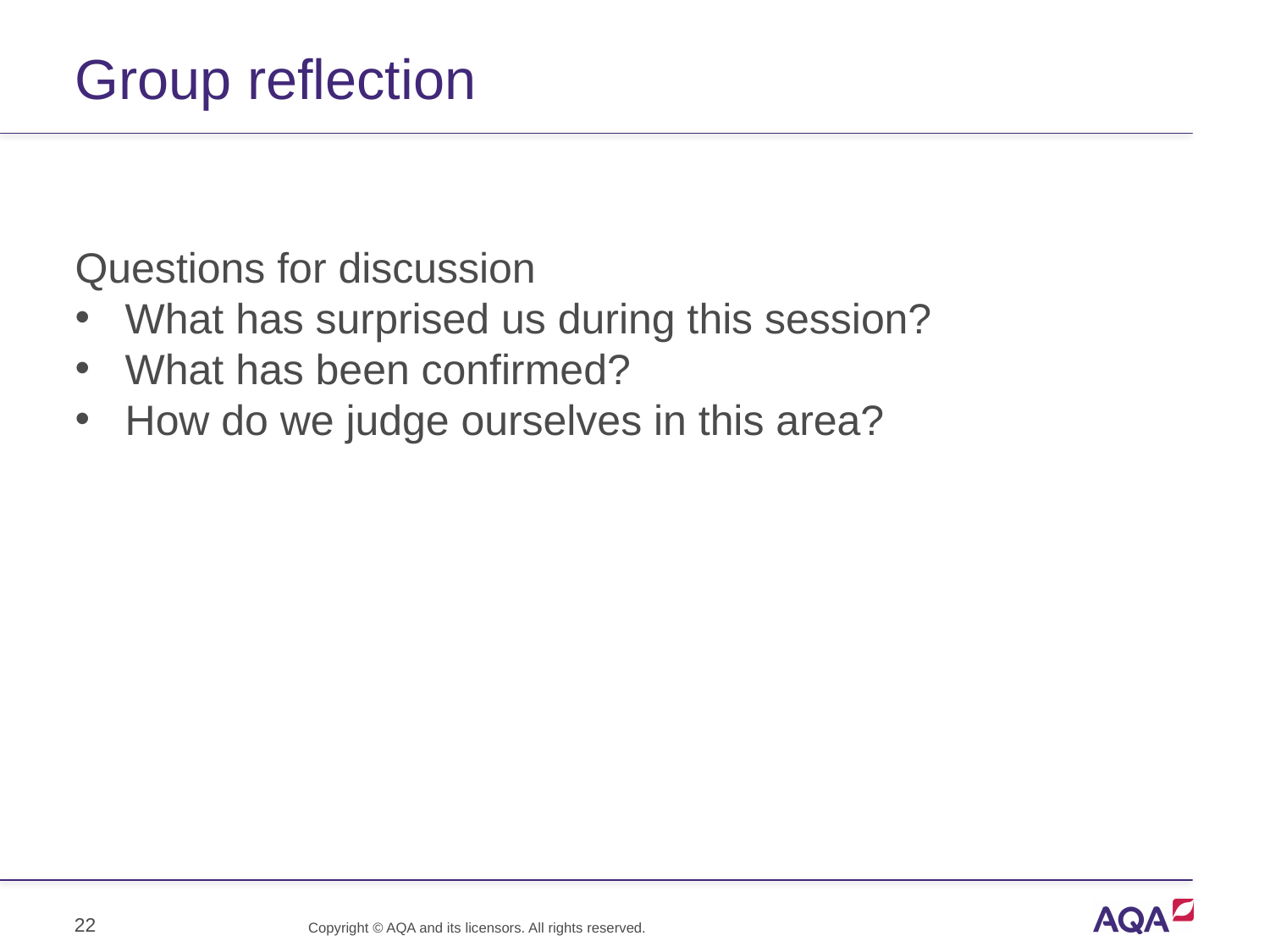

# Group reflection
Questions for discussion
What has surprised us during this session?
What has been confirmed?
How do we judge ourselves in this area?
22
Copyright © AQA and its licensors. All rights reserved.